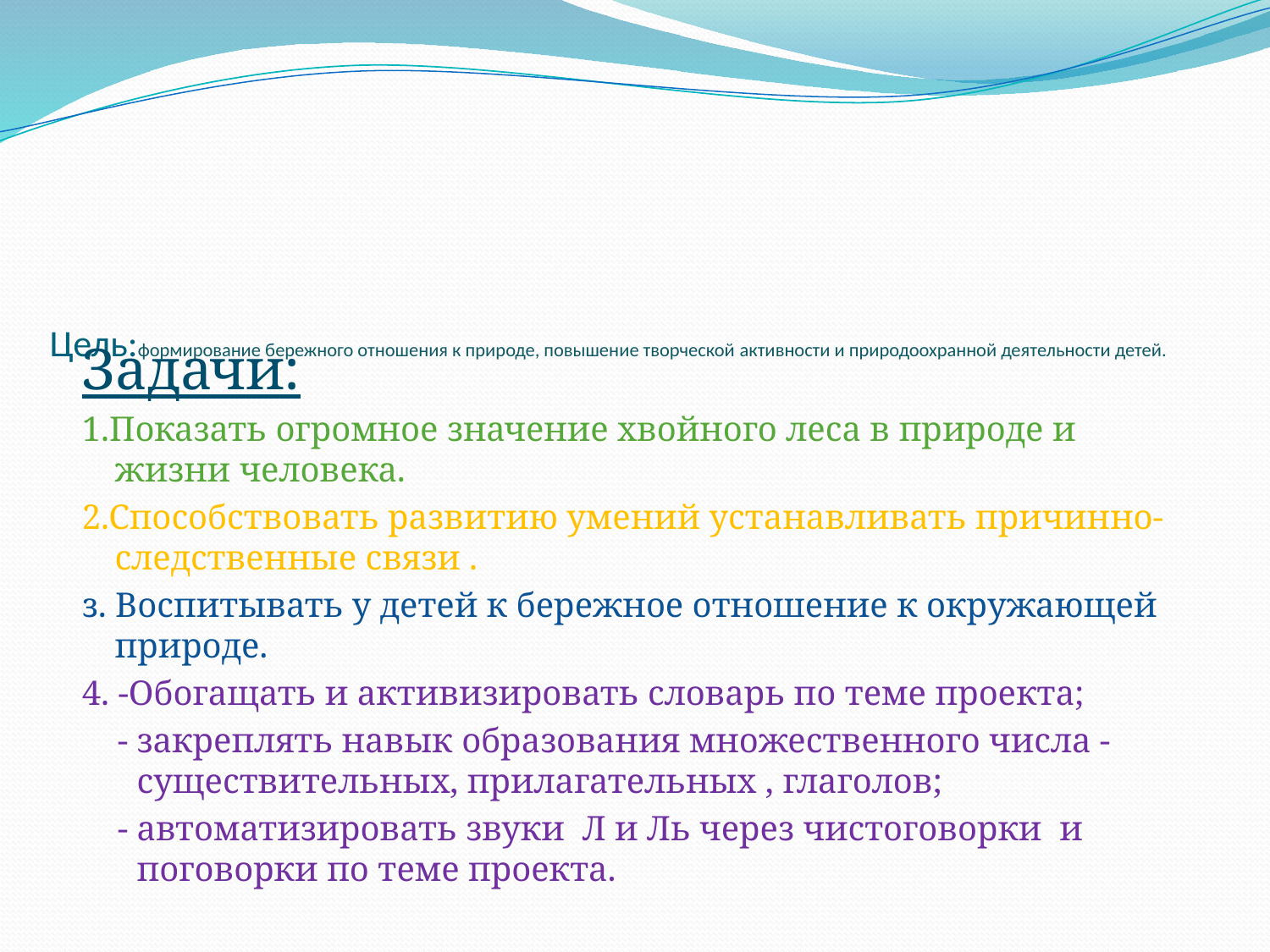

# Цель:формирование бережного отношения к природе, повышение творческой активности и природоохранной деятельности детей.
Задачи:
1.Показать огромное значение хвойного леса в природе и жизни человека.
2.Способствовать развитию умений устанавливать причинно-следственные связи .
з. Воспитывать у детей к бережное отношение к окружающей природе.
4. -Обогащать и активизировать словарь по теме проекта;
    - закреплять навык образования множественного числа -       существительных, прилагательных , глаголов;
    - автоматизировать звуки  Л и Ль через чистоговорки  и поговорки по теме проекта.